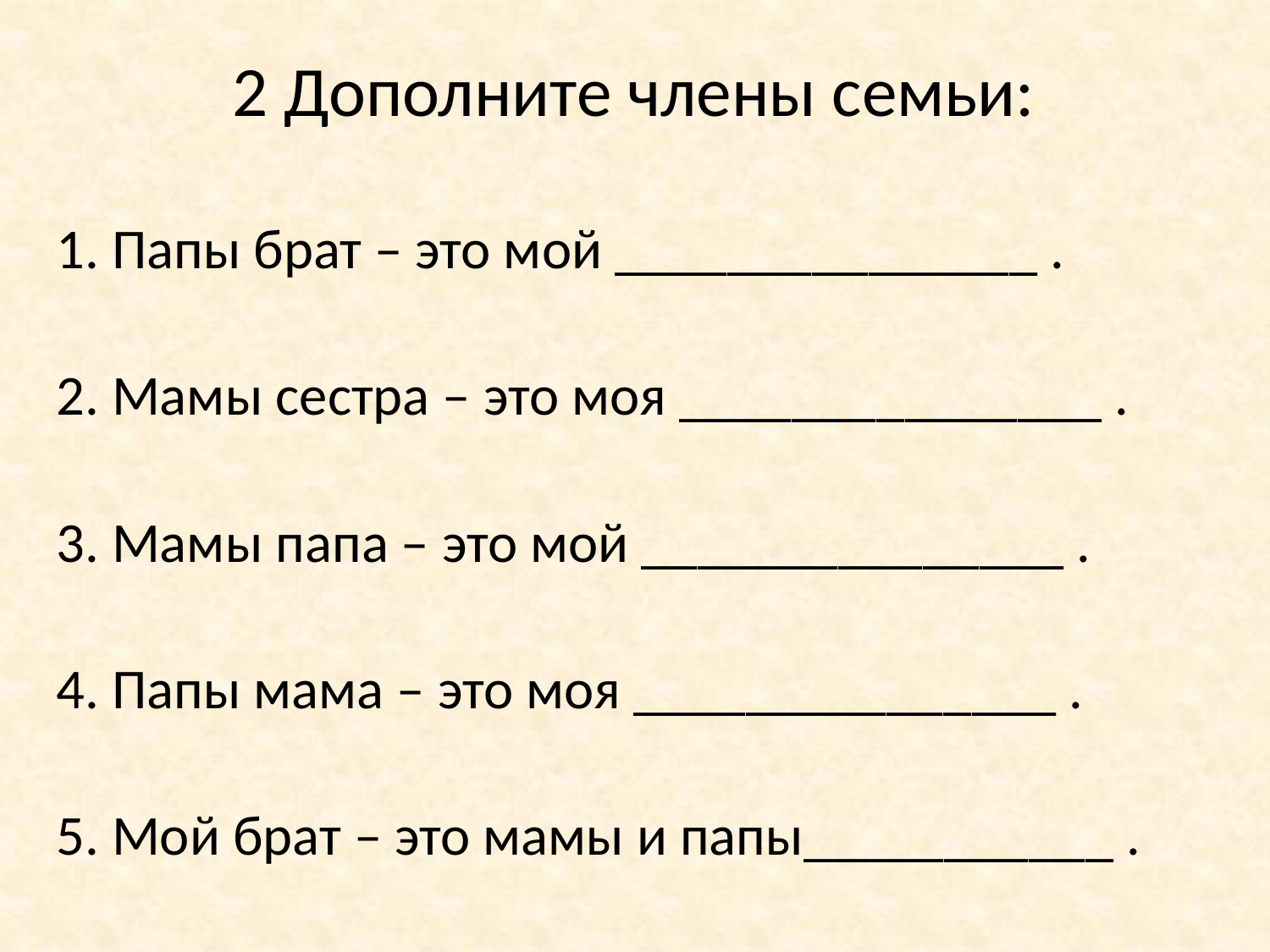

2 Дополните члены семьи:
1. Папы брат – это мой _______________ .
2. Мамы сестра – это моя _______________ .
3. Мамы папа – это мой _______________ .
4. Папы мама – это моя _______________ .
5. Мой брат – это мамы и папы___________ .